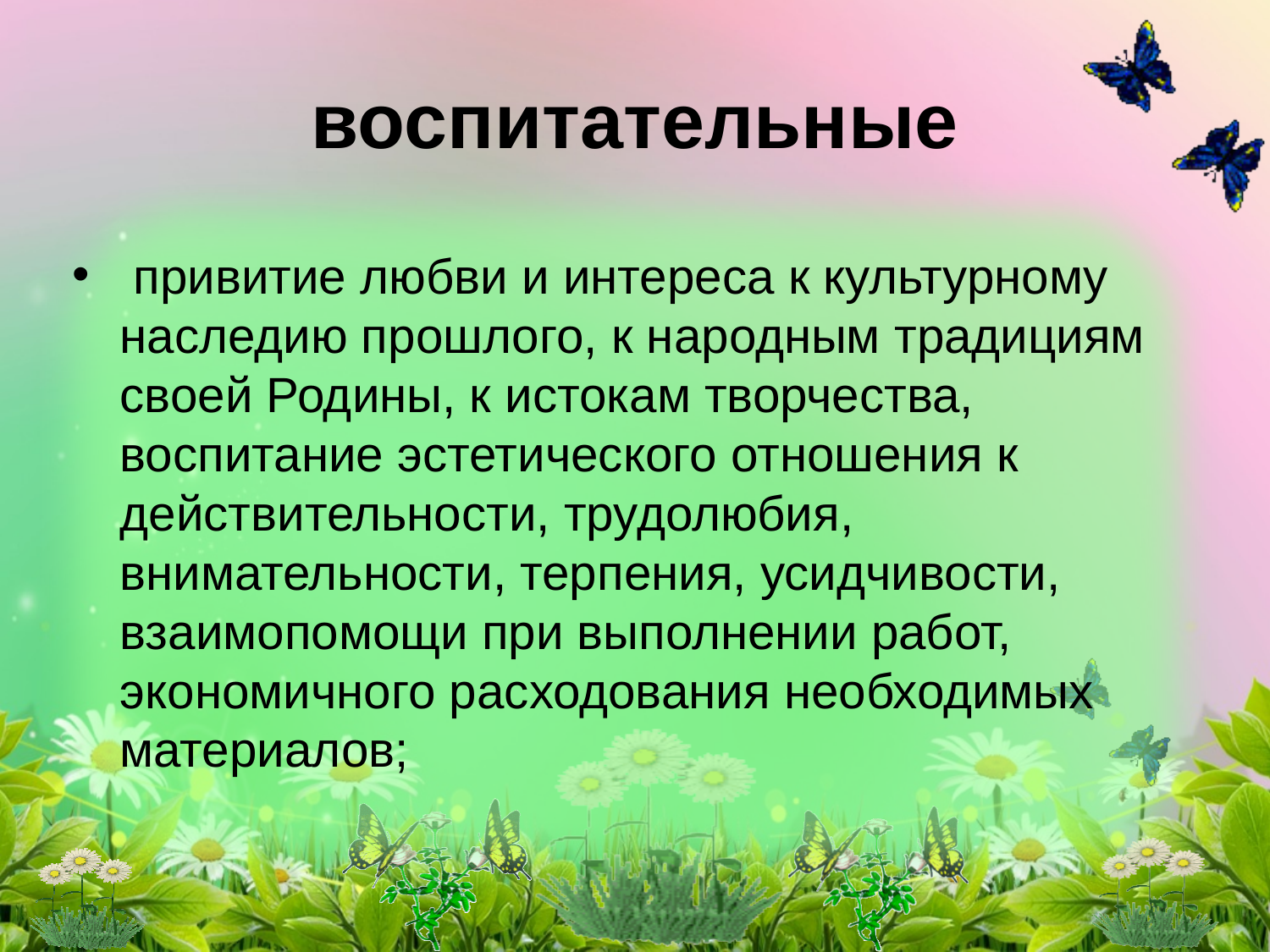

# воспитательные
 привитие любви и интереса к культурному наследию прошлого, к народным традициям своей Родины, к истокам творчества, воспитание эстетического отношения к действительности, трудолюбия, внимательности, терпения, усидчивости, взаимопомощи при выполнении работ, экономичного расходования необходимых материалов;